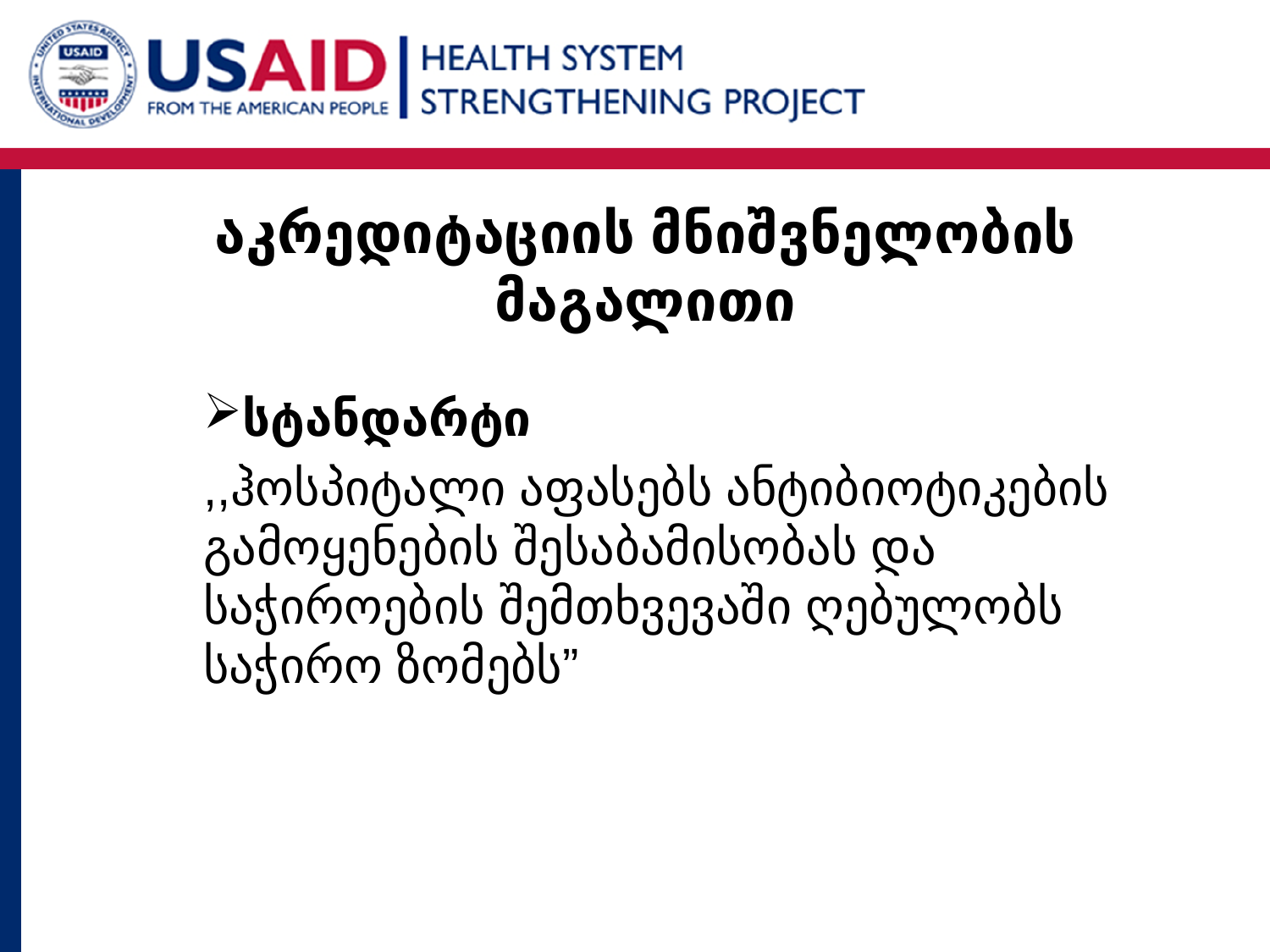

აკრედიტაციის მნიშვნელობის მაგალითი

სტანდარტი
,,ჰოსპიტალი აფასებს ანტიბიოტიკების გამოყენების შესაბამისობას და საჭიროების შემთხვევაში ღებულობს საჭირო ზომებს”